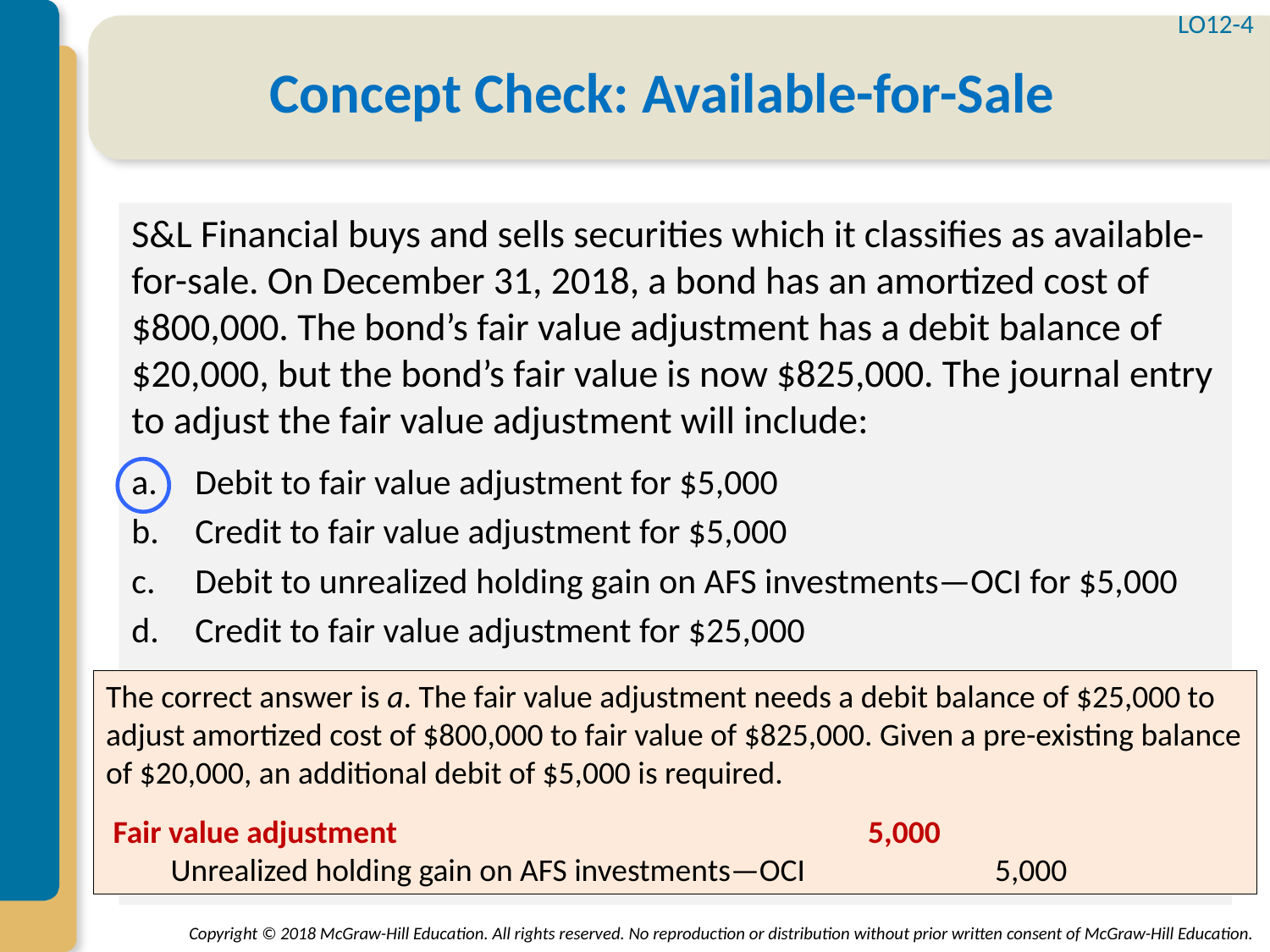

LO12-4
# Concept Check: Available-for-Sale
S&L Financial buys and sells securities which it classifies as available-for-sale. On December 31, 2018, a bond has an amortized cost of $800,000. The bond’s fair value adjustment has a debit balance of $20,000, but the bond’s fair value is now $825,000. The journal entry to adjust the fair value adjustment will include:
Debit to fair value adjustment for $5,000
Credit to fair value adjustment for $5,000
Debit to unrealized holding gain on AFS investments—OCI for $5,000
Credit to fair value adjustment for $25,000

The correct answer is a. The fair value adjustment needs a debit balance of $25,000 to adjust amortized cost of $800,000 to fair value of $825,000. Given a pre-existing balance of $20,000, an additional debit of $5,000 is required.
 Fair value adjustment 				5,000
         Unrealized holding gain on AFS investments—OCI 		5,000